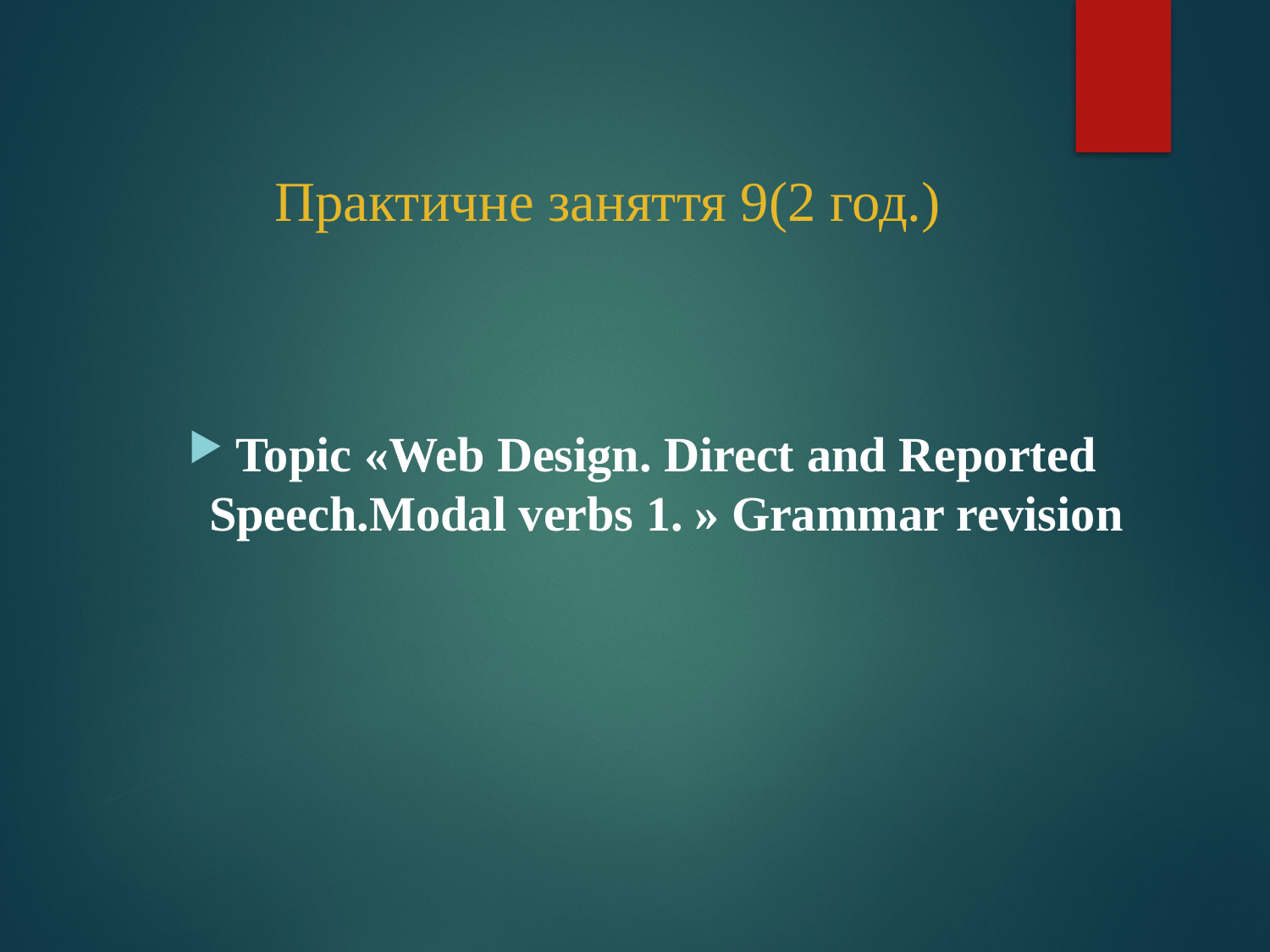

# Практичне заняття 9(2 год.)
Topic «Web Design. Direct and Reported Speech.Modal verbs 1. » Grammar revision